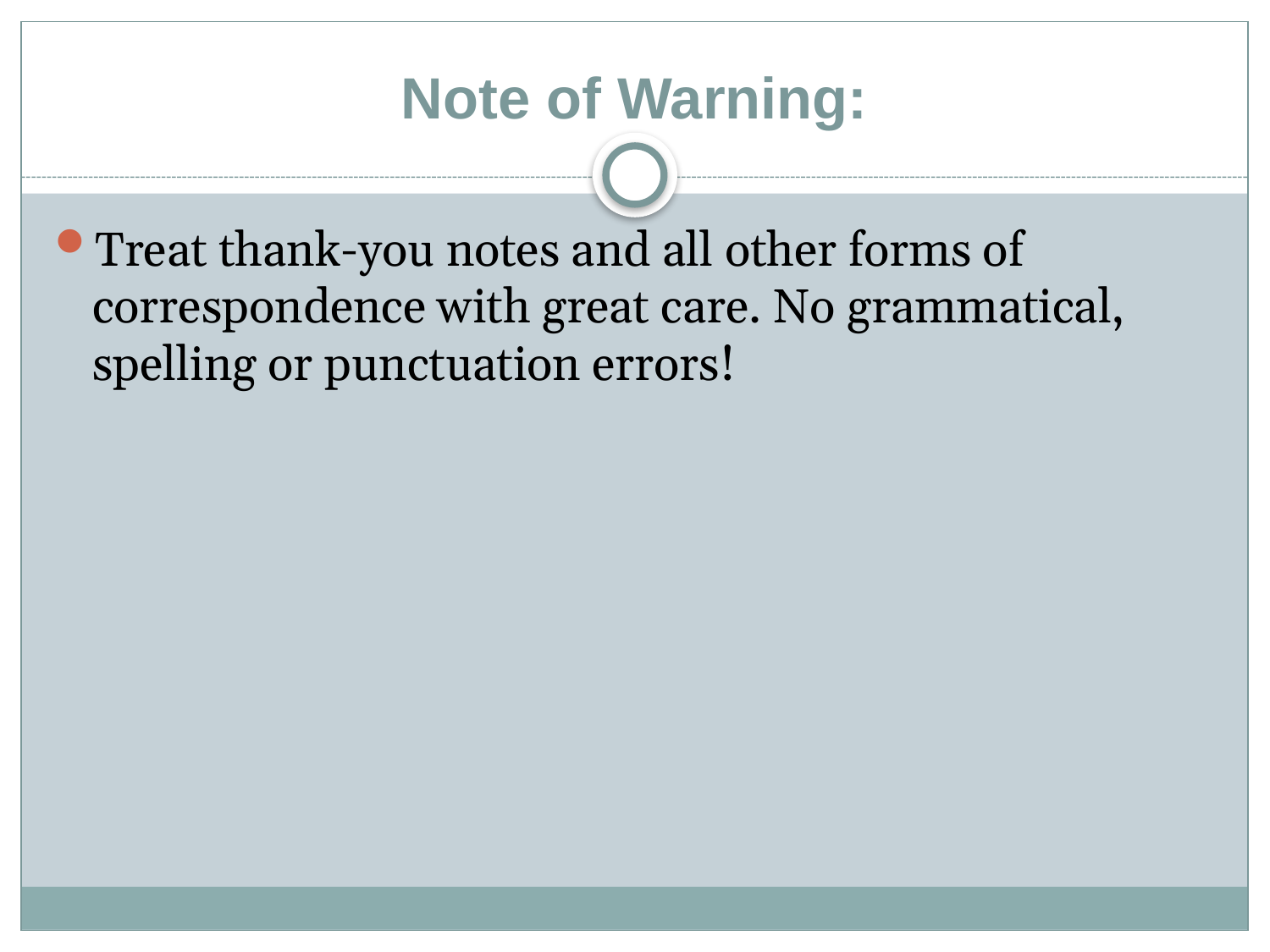

# Note of Warning:
Treat thank-you notes and all other forms of correspondence with great care. No grammatical, spelling or punctuation errors!